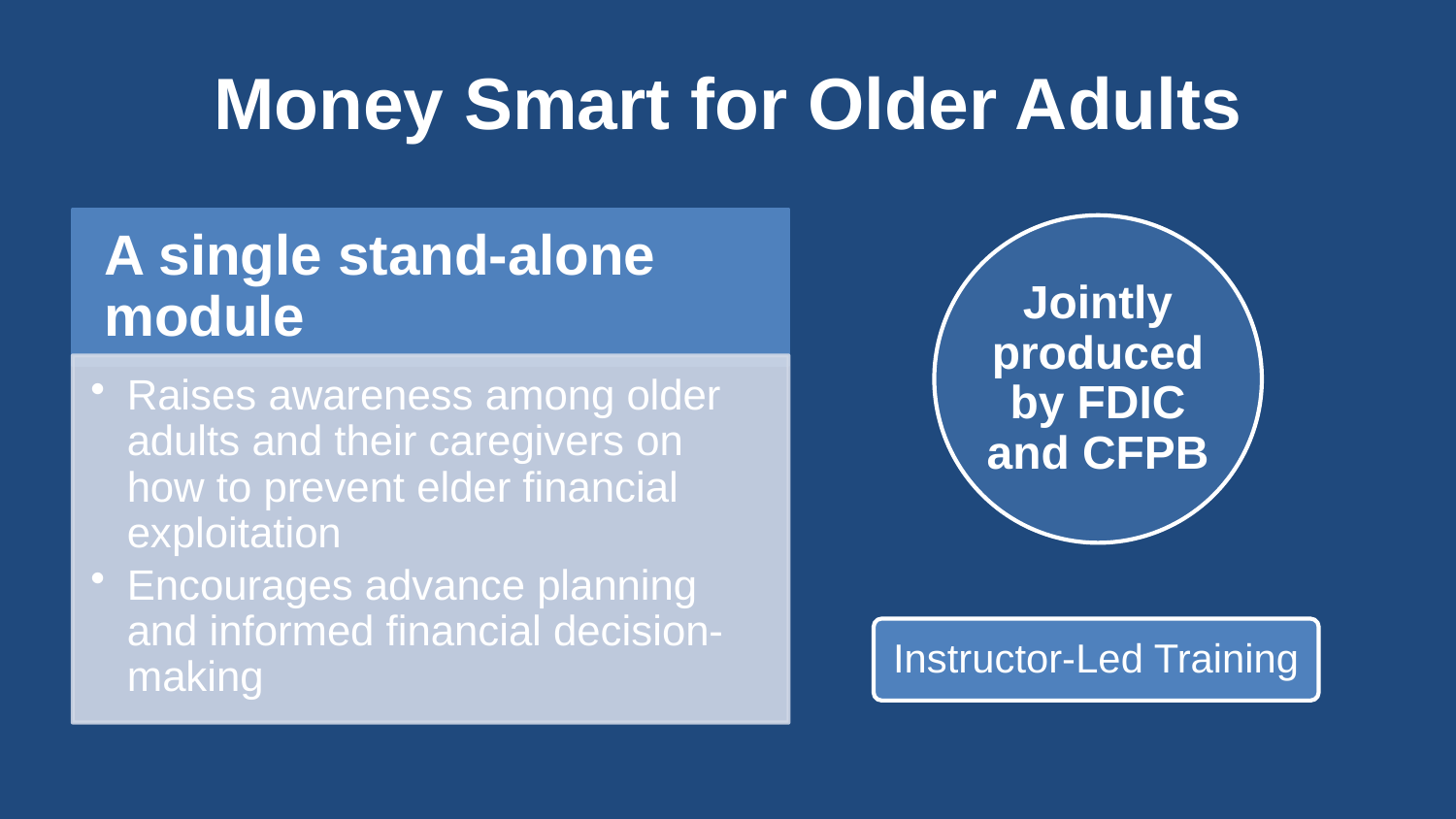

# Money Smart for Older Adults
A single stand-alone module
Raises awareness among older adults and their caregivers on how to prevent elder financial exploitation
Encourages advance planning and informed financial decision-making
Jointly produced by FDIC and CFPB

Instructor-Led Training